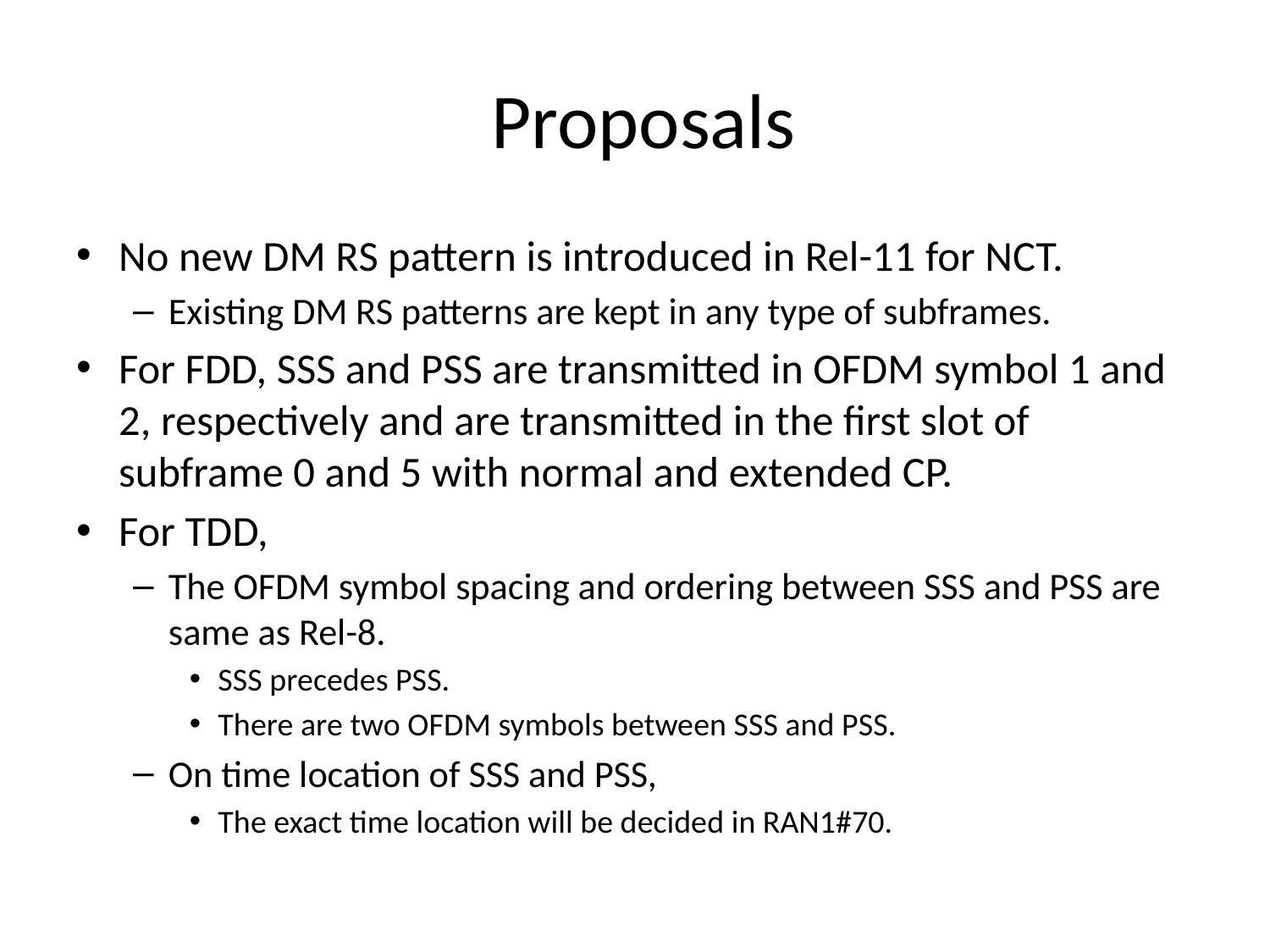

# Proposals
No new DM RS pattern is introduced in Rel-11 for NCT.
Existing DM RS patterns are kept in any type of subframes.
For FDD, SSS and PSS are transmitted in OFDM symbol 1 and 2, respectively and are transmitted in the first slot of subframe 0 and 5 with normal and extended CP.
For TDD,
The OFDM symbol spacing and ordering between SSS and PSS are same as Rel-8.
SSS precedes PSS.
There are two OFDM symbols between SSS and PSS.
On time location of SSS and PSS,
The exact time location will be decided in RAN1#70.